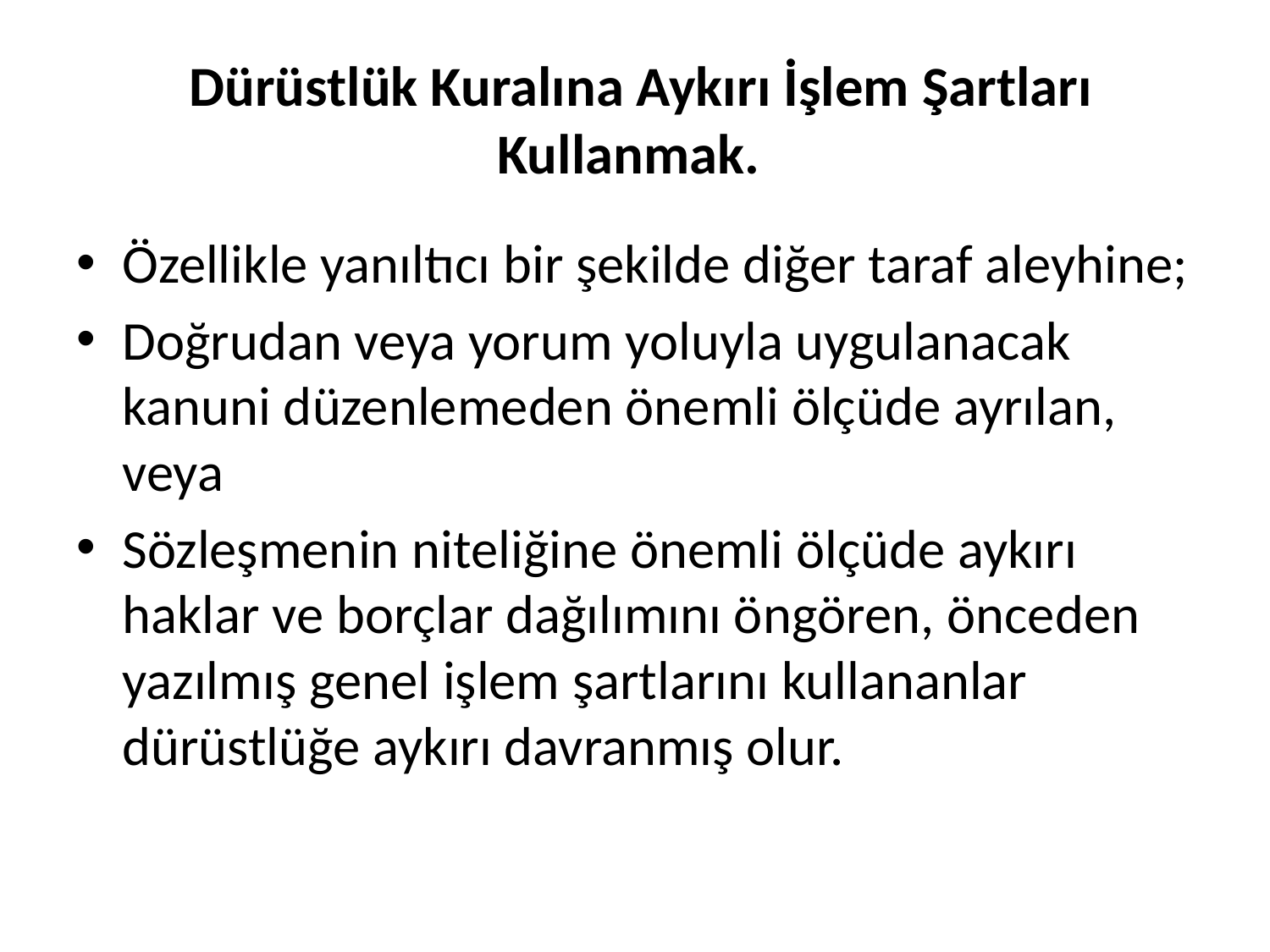

# Dürüstlük Kuralına Aykırı İşlem Şartları Kullanmak.
Özellikle yanıltıcı bir şekilde diğer taraf aleyhine;
Doğrudan veya yorum yoluyla uygulanacak kanuni düzenlemeden önemli ölçüde ayrılan, veya
Sözleşmenin niteliğine önemli ölçüde aykırı haklar ve borçlar dağılımını öngören, önceden yazılmış genel işlem şartlarını kullananlar dürüstlüğe aykırı davranmış olur.